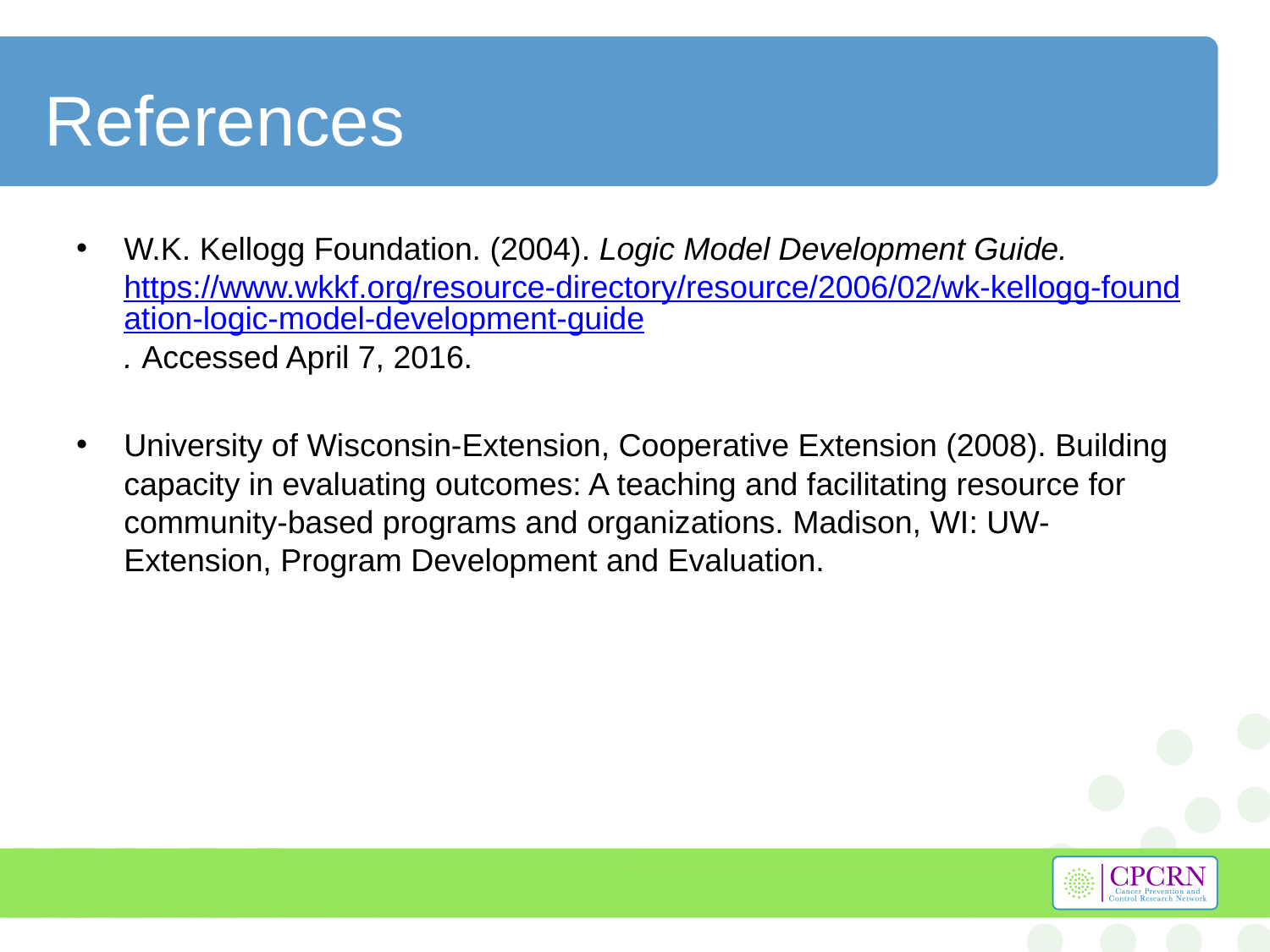

# References
W.K. Kellogg Foundation. (2004). Logic Model Development Guide. https://www.wkkf.org/resource-directory/resource/2006/02/wk-kellogg-foundation-logic-model-development-guide. Accessed April 7, 2016.

University of Wisconsin-Extension, Cooperative Extension (2008). Building capacity in evaluating outcomes: A teaching and facilitating resource for community-based programs and organizations. Madison, WI: UW-Extension, Program Development and Evaluation.